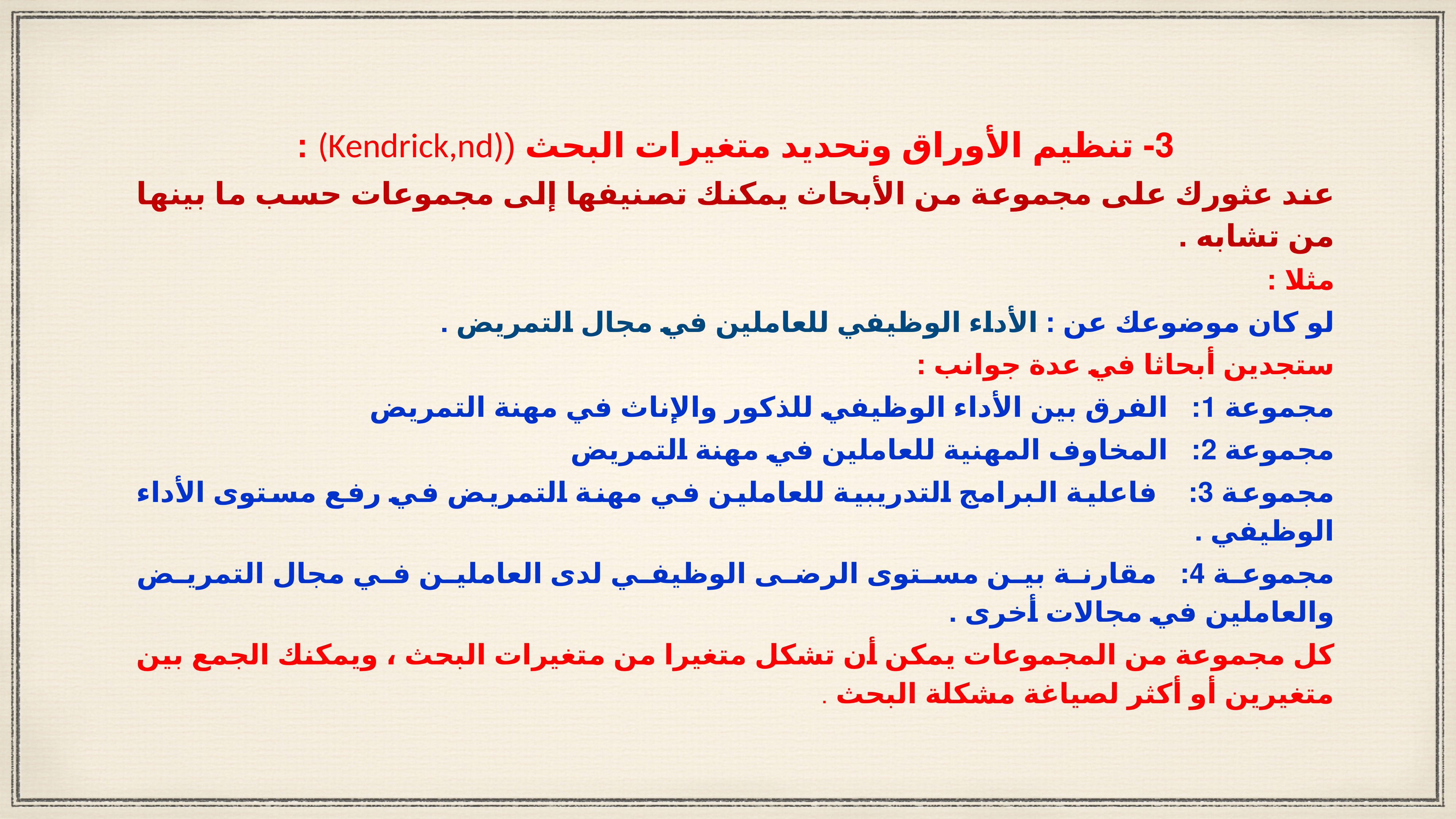

3- تنظيم الأوراق وتحديد متغيرات البحث ((Kendrick,nd) :
عند عثورك على مجموعة من الأبحاث يمكنك تصنيفها إلى مجموعات حسب ما بينها من تشابه .
مثلا :
لو كان موضوعك عن : الأداء الوظيفي للعاملين في مجال التمريض .
ستجدين أبحاثا في عدة جوانب :
مجموعة 1:   الفرق بين الأداء الوظيفي للذكور والإناث في مهنة التمريض
مجموعة 2:   المخاوف المهنية للعاملين في مهنة التمريض
مجموعة 3:    فاعلية البرامج التدريبية للعاملين في مهنة التمريض في رفع مستوى الأداء الوظيفي .
مجموعة 4:   مقارنة بين مستوى الرضى الوظيفي لدى العاملين في مجال التمريض والعاملين في مجالات أخرى .
كل مجموعة من المجموعات يمكن أن تشكل متغيرا من متغيرات البحث ، ويمكنك الجمع بين متغيرين أو أكثر لصياغة مشكلة البحث .